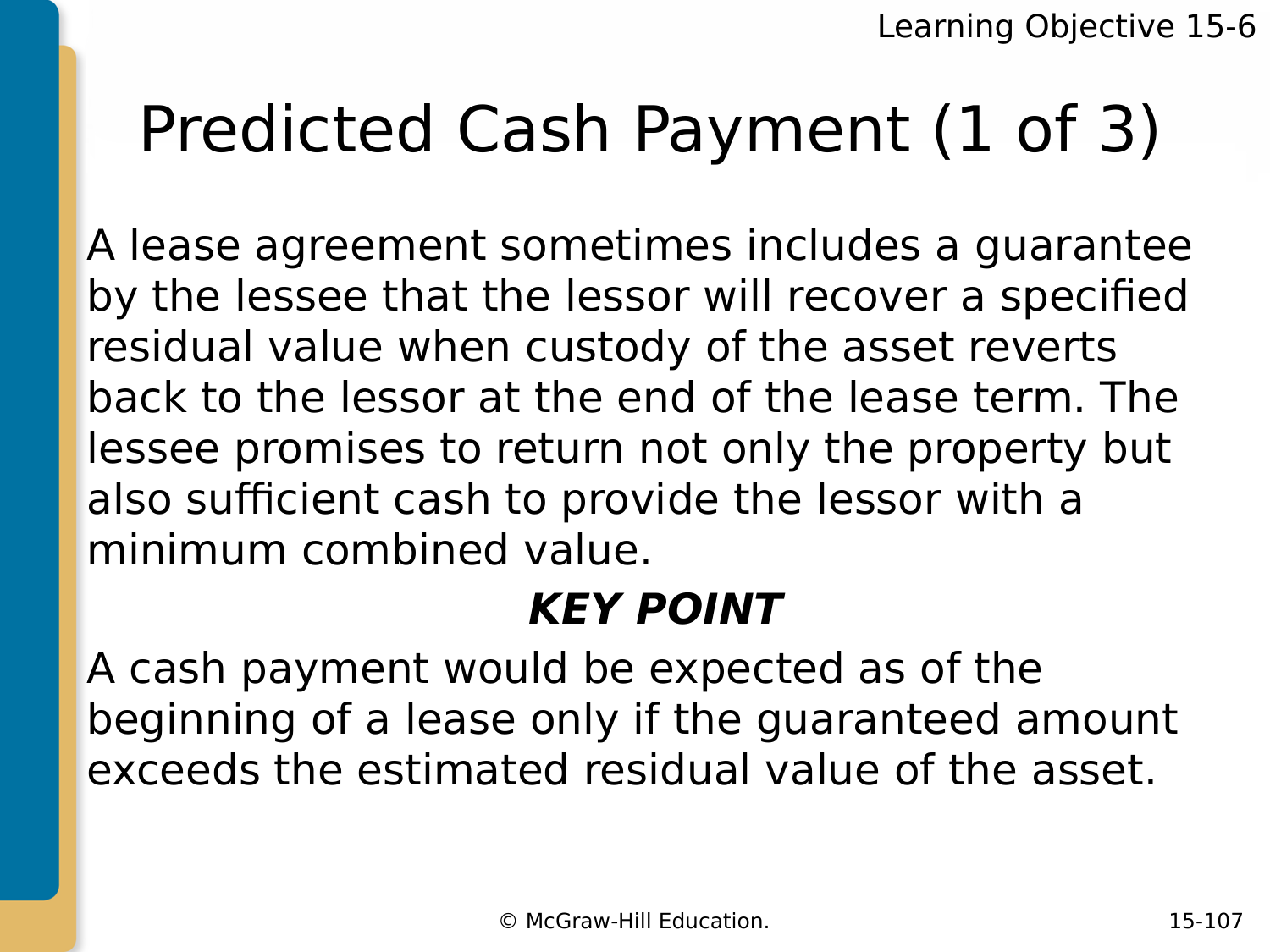

Learning Objective 15-6
# Predicted Cash Payment (1 of 3)
A lease agreement sometimes includes a guarantee by the lessee that the lessor will recover a specified residual value when custody of the asset reverts back to the lessor at the end of the lease term. The lessee promises to return not only the property but also sufficient cash to provide the lessor with a minimum combined value.
KEY POINT
A cash payment would be expected as of the beginning of a lease only if the guaranteed amount exceeds the estimated residual value of the asset.